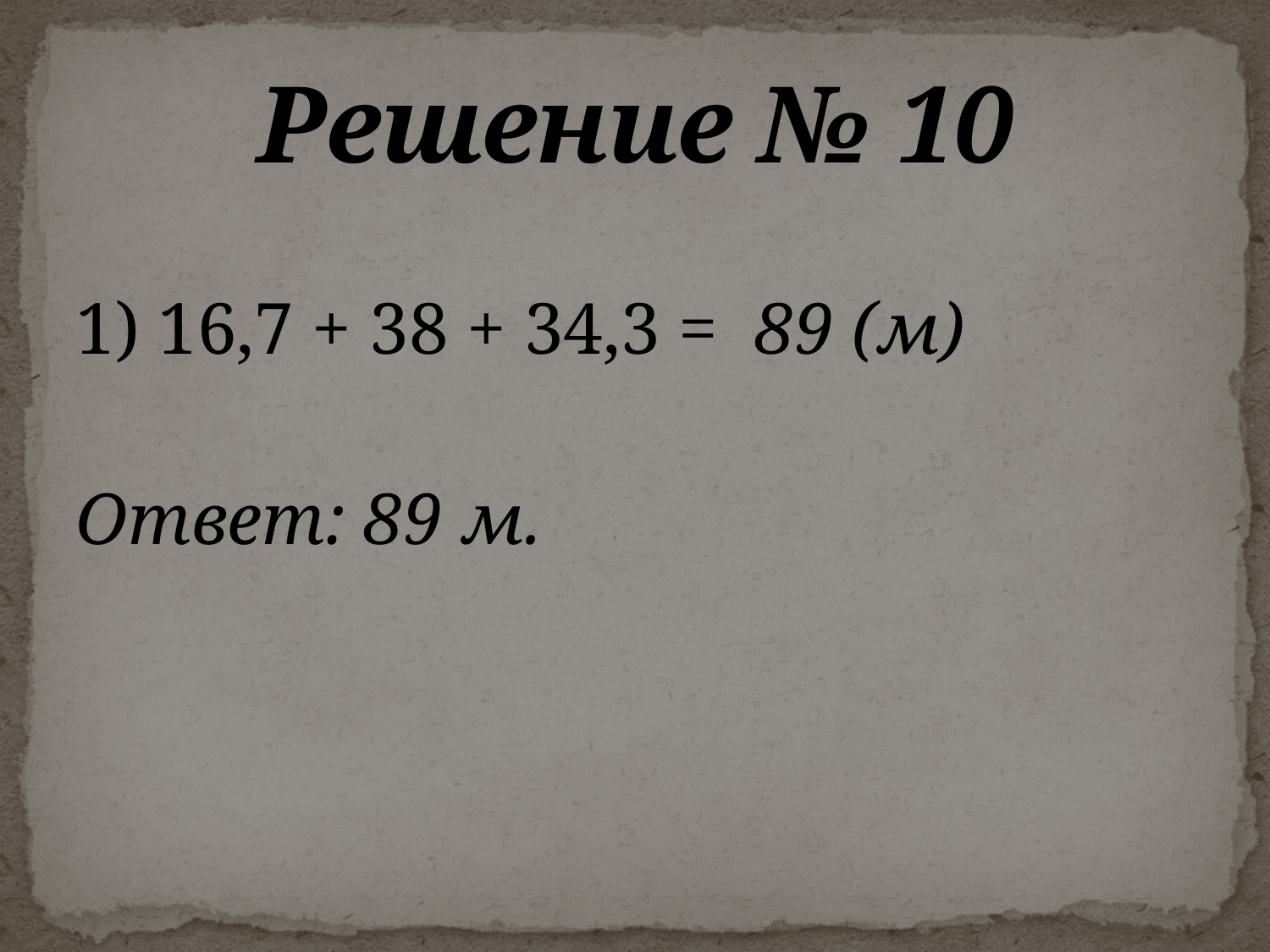

# Решение № 10

1) 16,7 + 38 + 34,3 =  89 (м)

Ответ: 89 м.